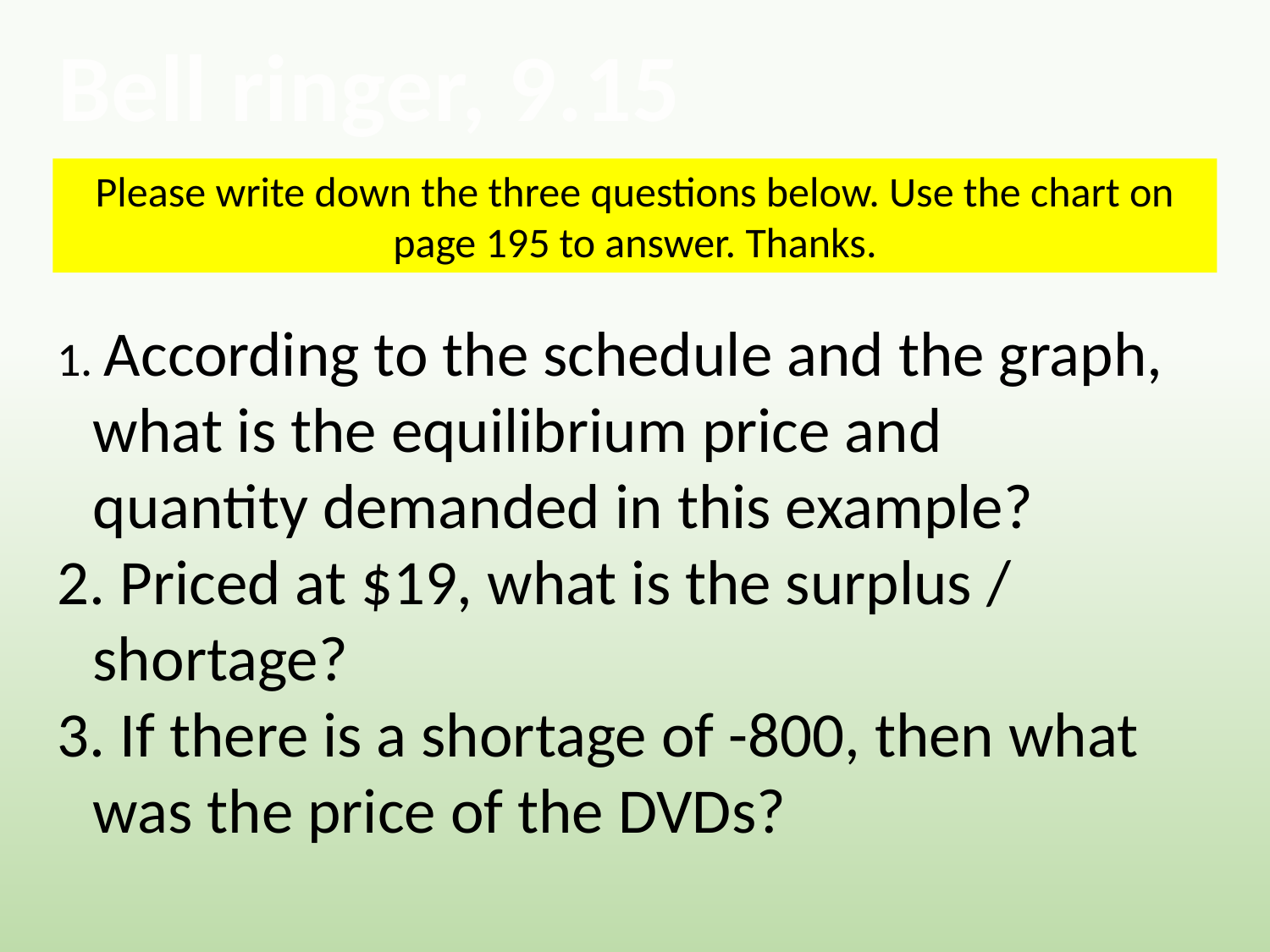

Bell ringer, 9.15
Please write down the three questions below. Use the chart on page 195 to answer. Thanks.
 According to the schedule and the graph, what is the equilibrium price and quantity demanded in this example?
 Priced at $19, what is the surplus / shortage?
 If there is a shortage of -800, then what was the price of the DVDs?